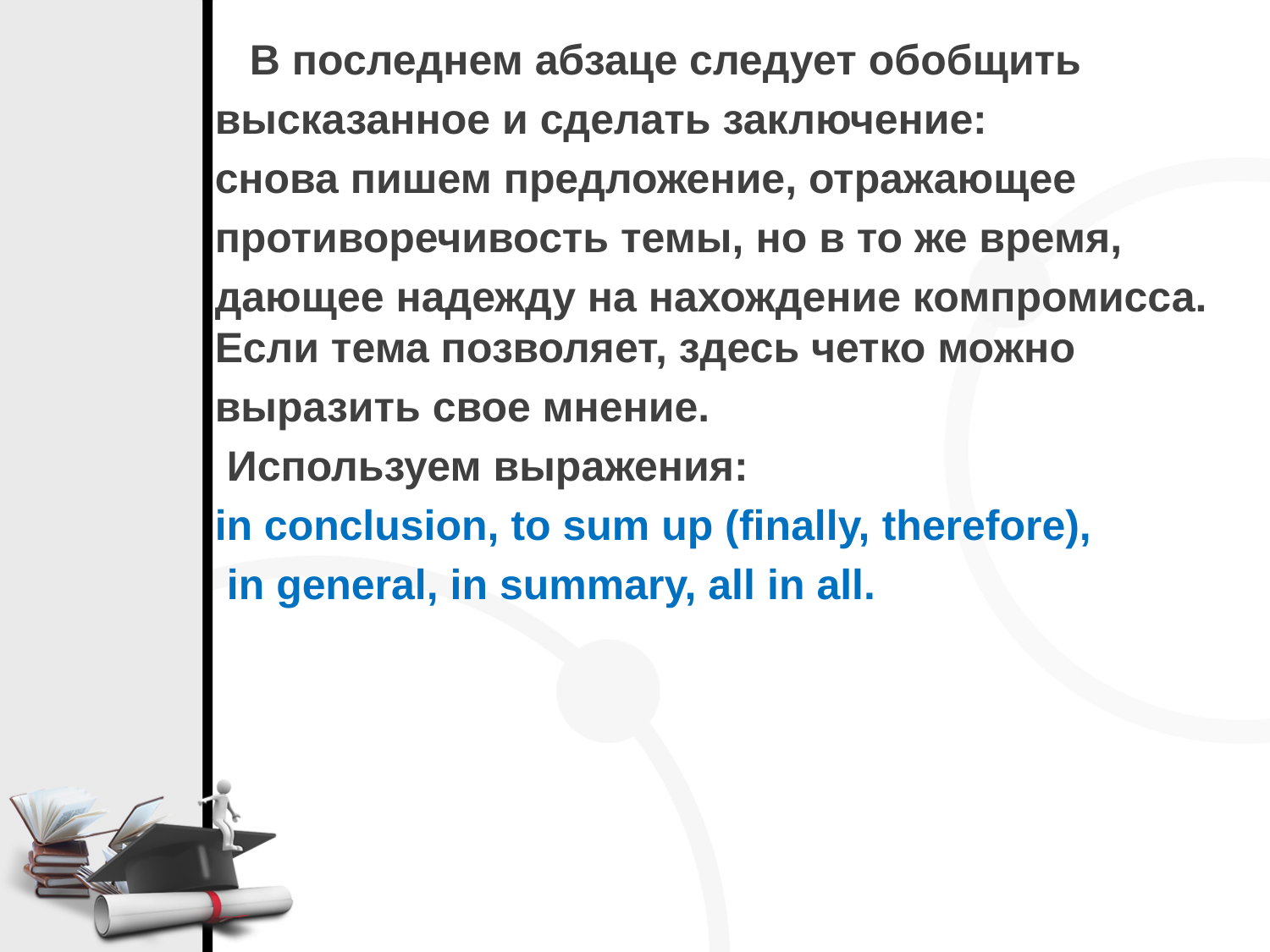

В последнем абзаце следует обобщить
высказанное и сделать заключение:
снова пишем предложение, отражающее
противоречивость темы, но в то же время,
дающее надежду на нахождение компромисса. Если тема позволяет, здесь четко можно
выразить свое мнение.
 Используем выражения:
in conclusion, to sum up (finally, therefore),
 in general, in summary, all in all.